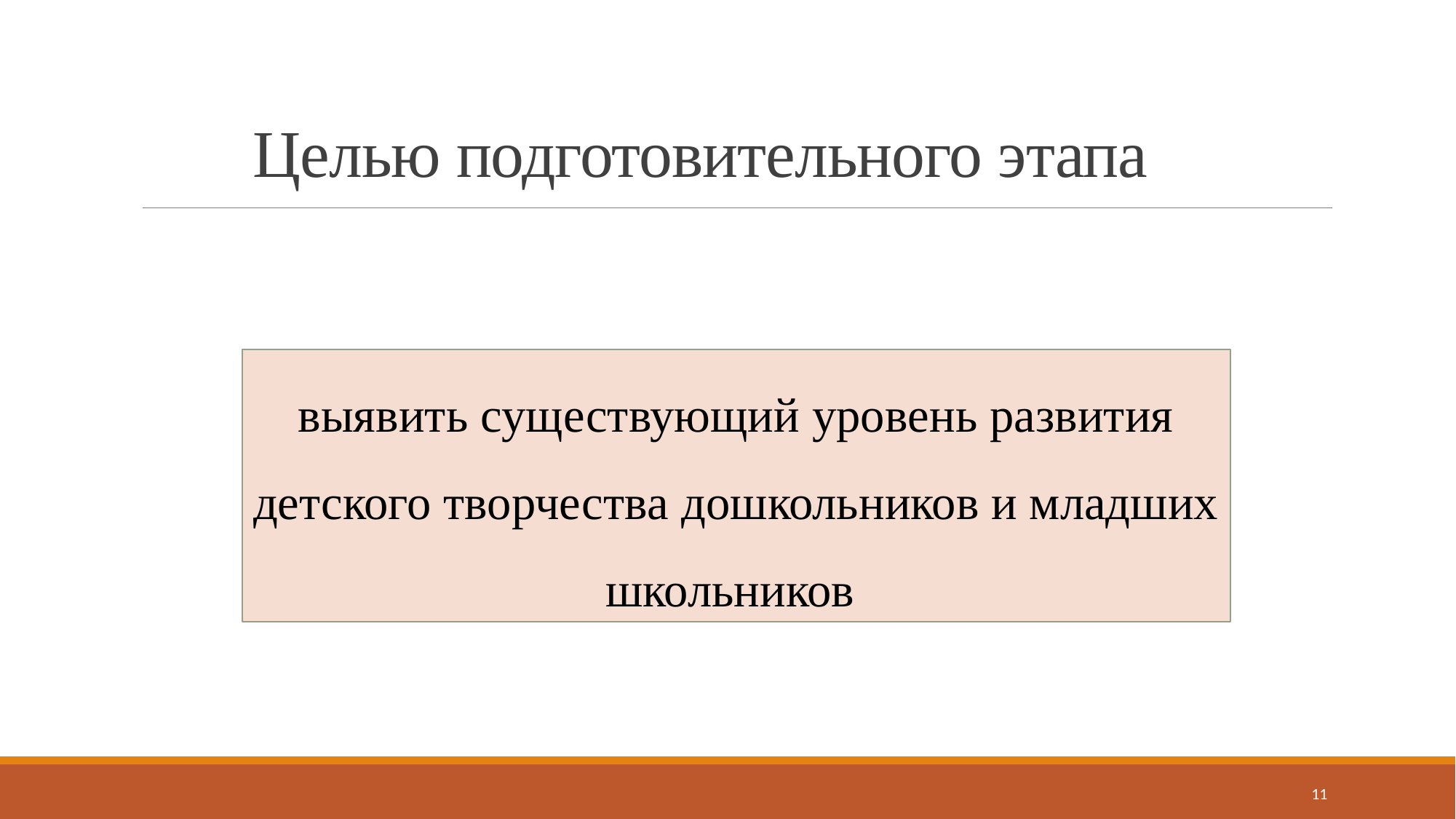

# Целью подготовительного этапа
выявить существующий уровень развития детского творчества дошкольников и младших школьников
11